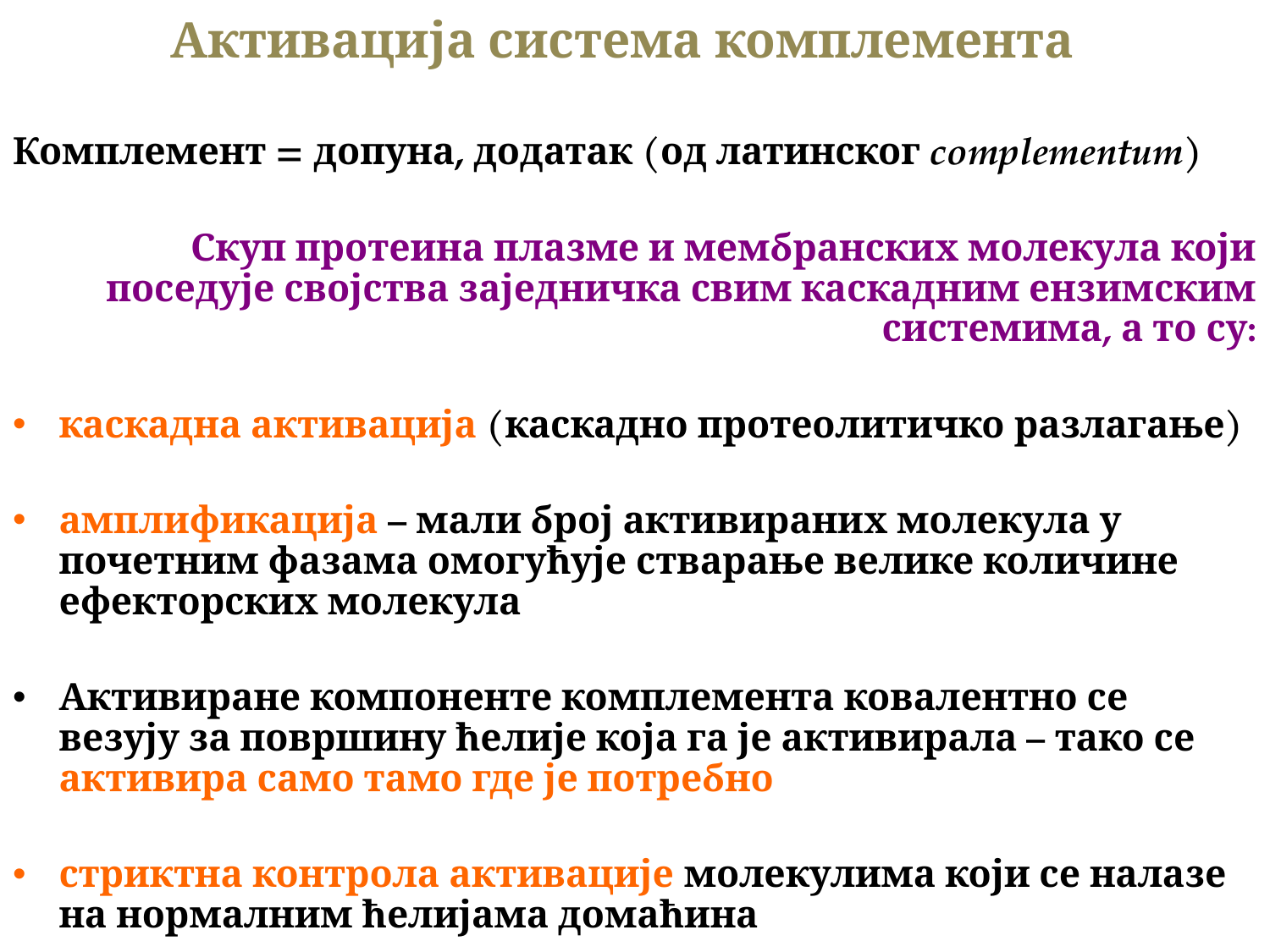

# Активација система комплемента
Комплемент = допуна, додатак (од латинског complementum)

Скуп протеина плазме и мембранских молекула који поседује својства заједничка свим каскадним ензимским системима, а то су:

каскадна активација (каскадно протеолитичко разлагање)

амплификација – мали број активираних молекула у почетним фазама омогућује стварање велике количине ефекторских молекула

Активиране компоненте комплемента ковалентно се везују за површину ћелије која га је активирала – тако се активира само тамо где је потребно

стриктна контрола активације молекулима који се налазе на нормалним ћелијама домаћина